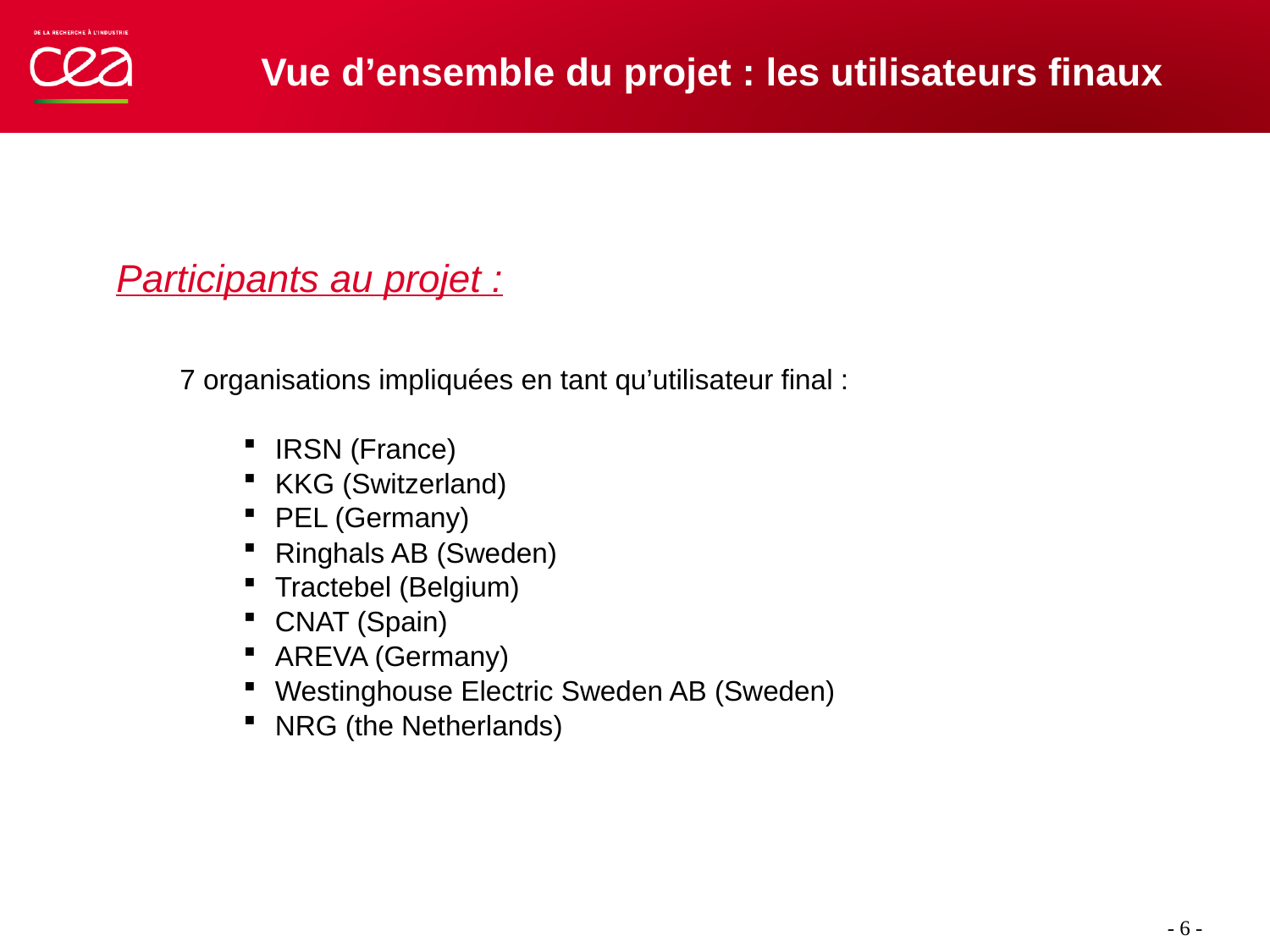

# Vue d’ensemble du projet : les utilisateurs finaux
Participants au projet :

7 organisations impliquées en tant qu’utilisateur final :

IRSN (France)
KKG (Switzerland)
PEL (Germany)
Ringhals AB (Sweden)
Tractebel (Belgium)
CNAT (Spain)
AREVA (Germany)
Westinghouse Electric Sweden AB (Sweden)
NRG (the Netherlands)

P- 6 -